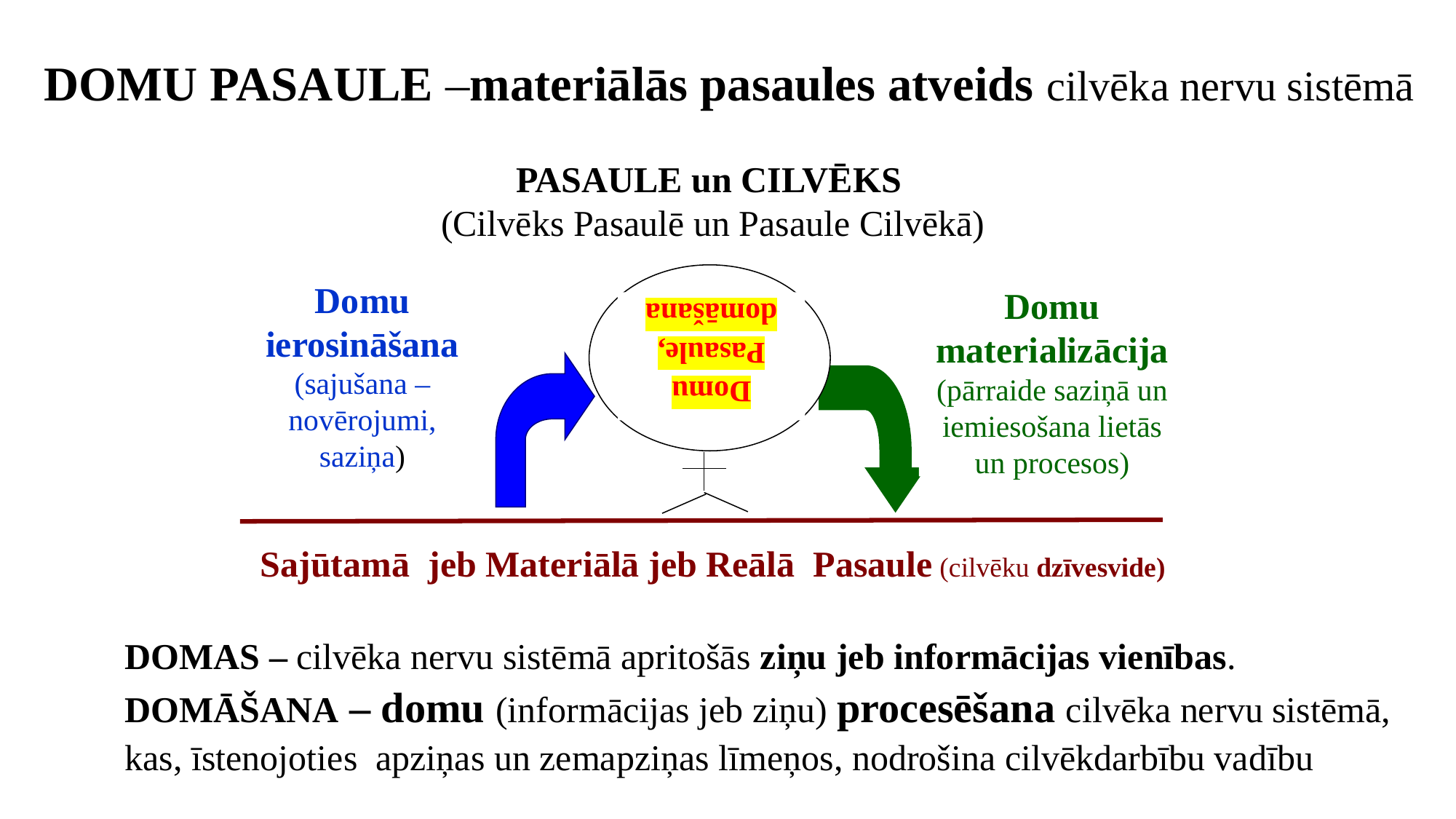

DOMU PASAULE –materiālās pasaules atveids cilvēka nervu sistēmā

PASAULE un CILVĒKS
 (Cilvēks Pasaulē un Pasaule Cilvēkā)

Domu
ierosināšana
(sajušana –
novērojumi,
saziņa)

Domu
materializācija
(pārraide saziņā un
iemiesošana lietās un procesos)

Domu Pasaule, domāšana

Sajūtamā  jeb Materiālā jeb Reālā  Pasaule (cilvēku dzīvesvide)
DOMAS – cilvēka nervu sistēmā apritošās ziņu jeb informācijas vienības.
DOMĀŠANA – domu (informācijas jeb ziņu) procesēšana cilvēka nervu sistēmā, kas, īstenojoties  apziņas un zemapziņas līmeņos, nodrošina cilvēkdarbību vadību